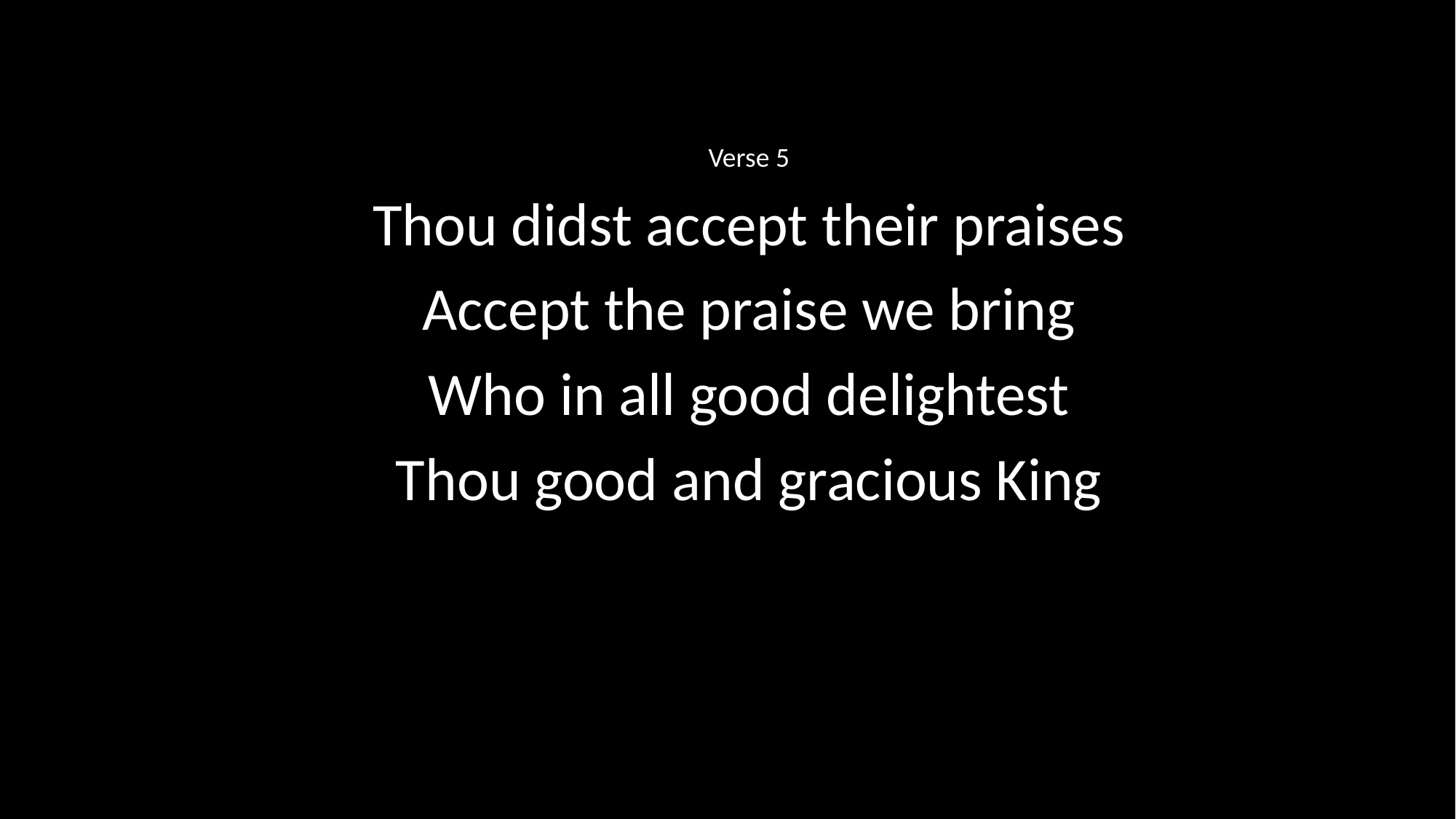

Verse 5
Thou didst accept their praises
Accept the praise we bring
Who in all good delightest
Thou good and gracious King